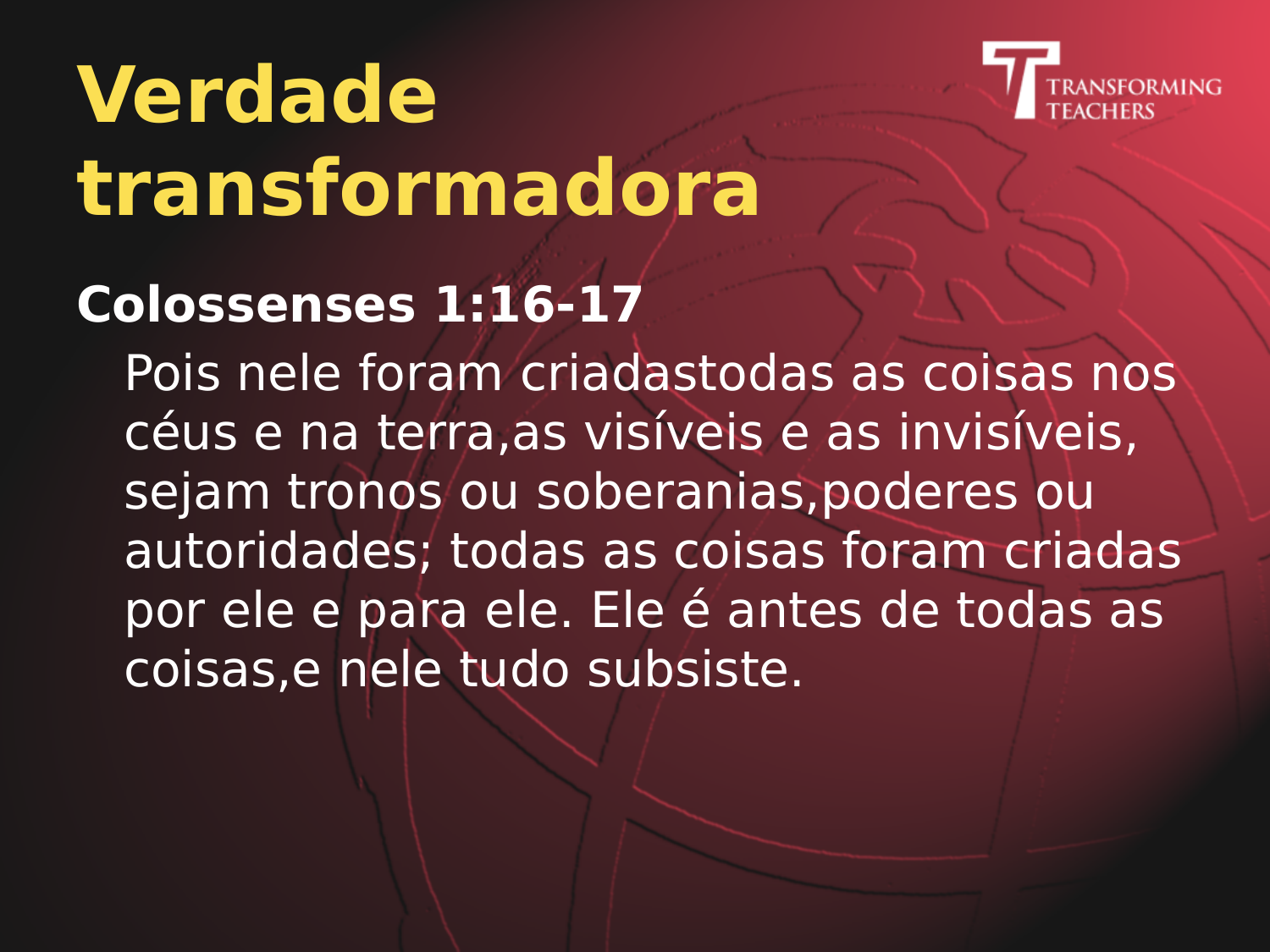

# Verdade transformadora
Colossenses 1:16-17
	Pois nele foram criadastodas as coisas nos céus e na terra,as visíveis e as invisíveis, sejam tronos ou soberanias,poderes ou autoridades; todas as coisas foram criadas por ele e para ele. Ele é antes de todas as coisas,e nele tudo subsiste.